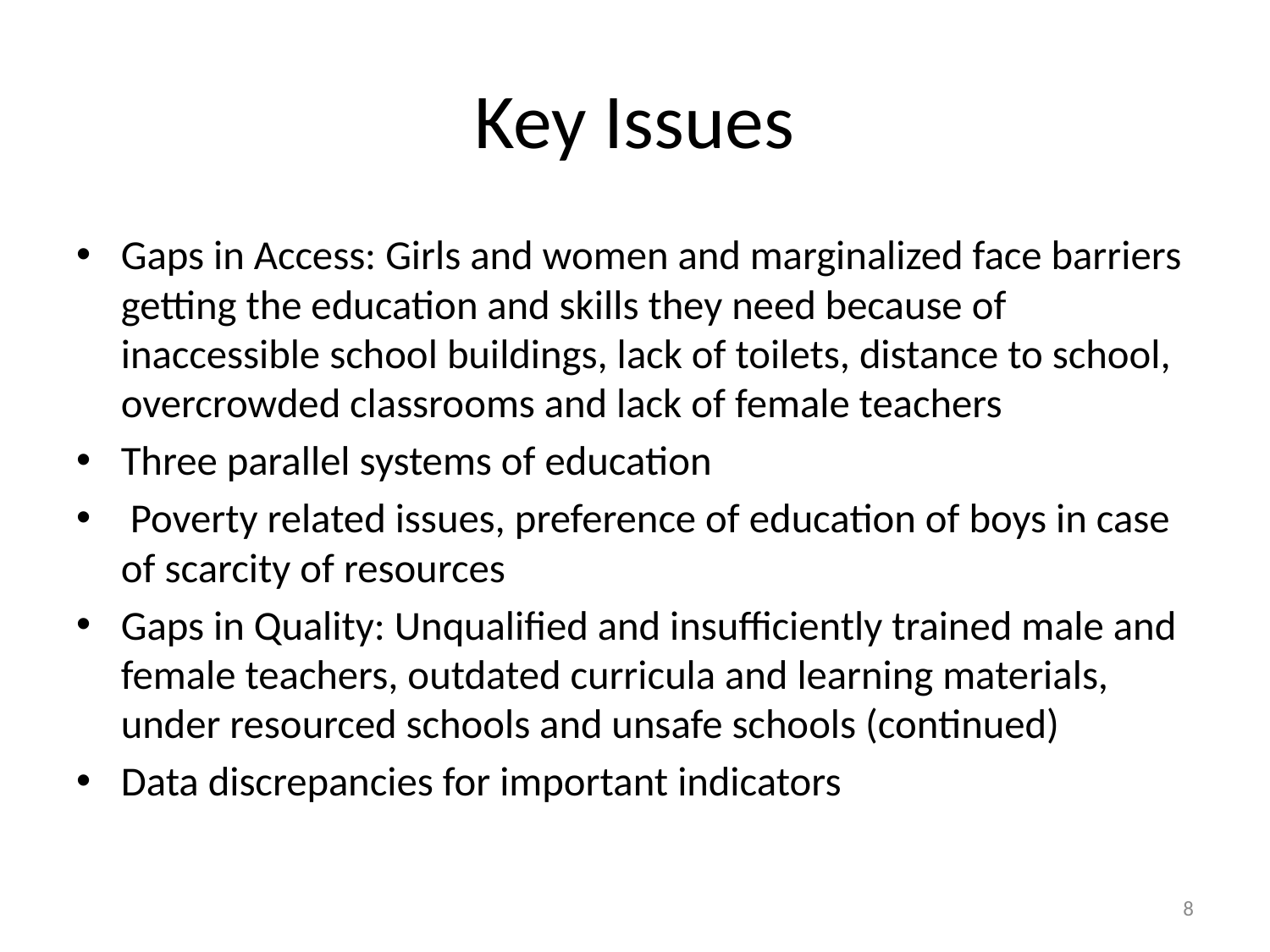

# Key Issues
Gaps in Access: Girls and women and marginalized face barriers getting the education and skills they need because of inaccessible school buildings, lack of toilets, distance to school, overcrowded classrooms and lack of female teachers
Three parallel systems of education
 Poverty related issues, preference of education of boys in case of scarcity of resources
Gaps in Quality: Unqualified and insufficiently trained male and female teachers, outdated curricula and learning materials, under resourced schools and unsafe schools (continued)
Data discrepancies for important indicators

8